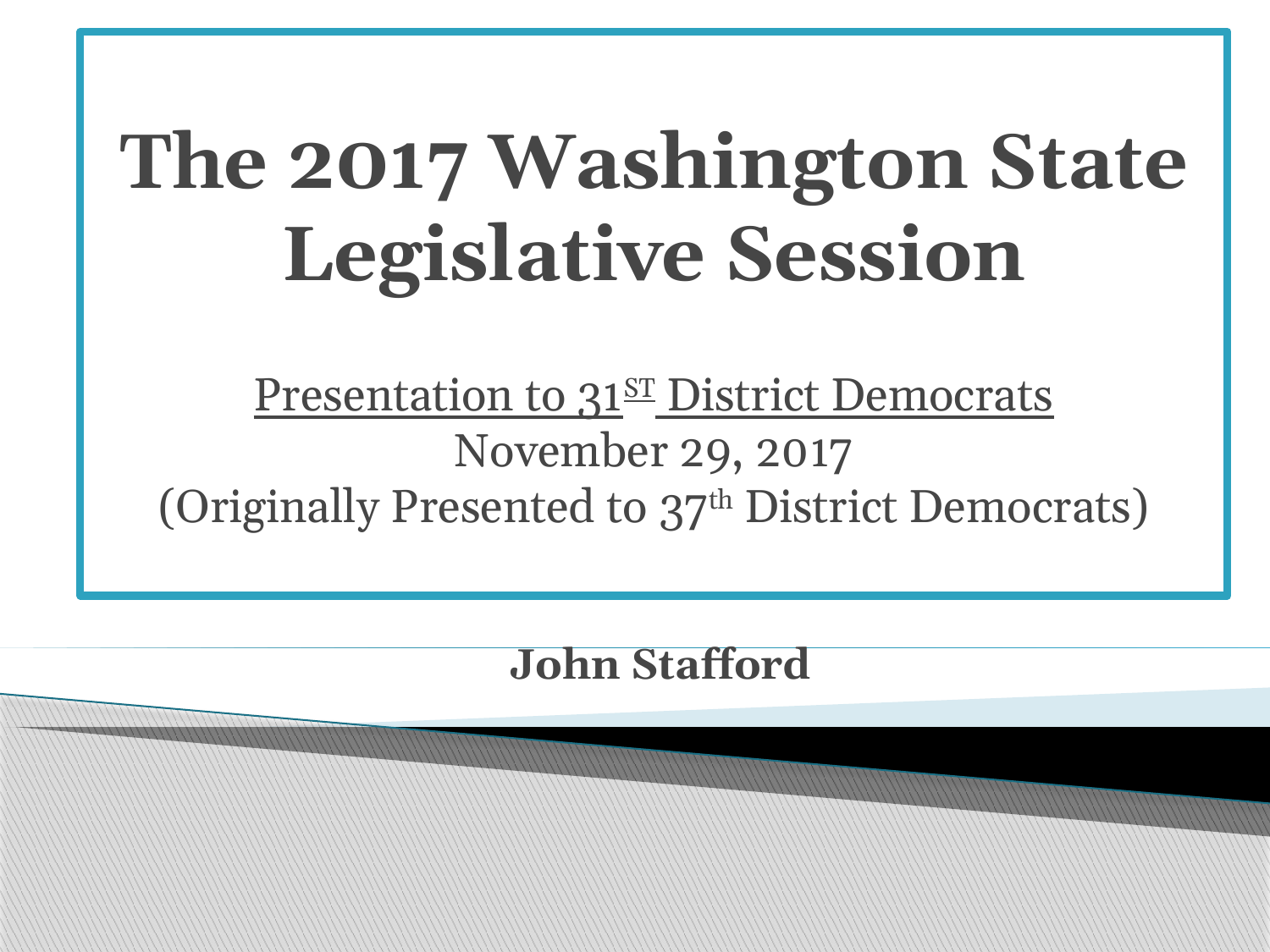

# The 2017 Washington State Legislative Session Presentation to 31ST District Democrats November 29, 2017 (Originally Presented to 37th District Democrats)

John Stafford